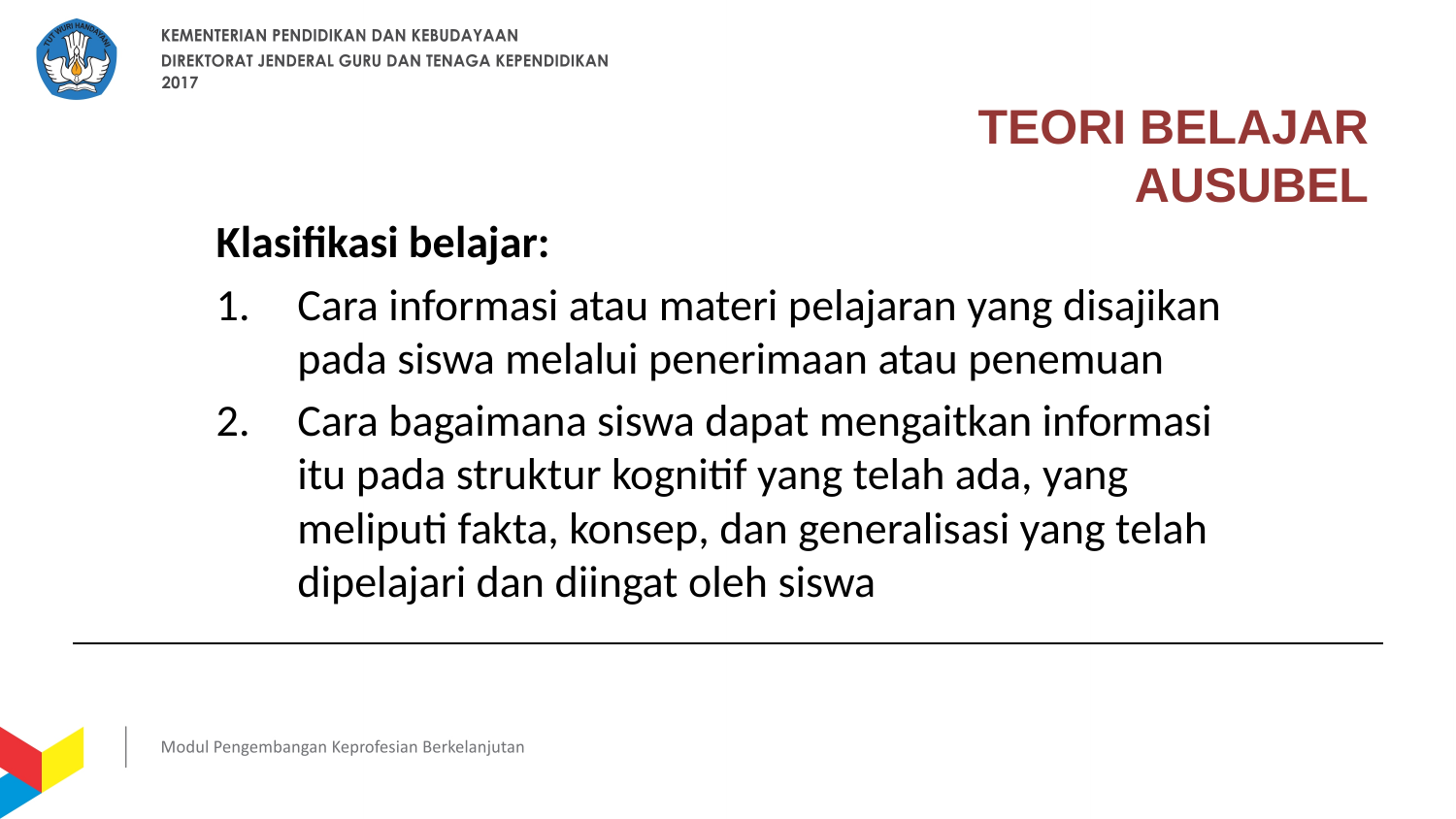

TEORI BELAJAR AUSUBEL
Klasifikasi belajar:
Cara informasi atau materi pelajaran yang disajikan pada siswa melalui penerimaan atau penemuan
Cara bagaimana siswa dapat mengaitkan informasi itu pada struktur kognitif yang telah ada, yang meliputi fakta, konsep, dan generalisasi yang telah dipelajari dan diingat oleh siswa
52